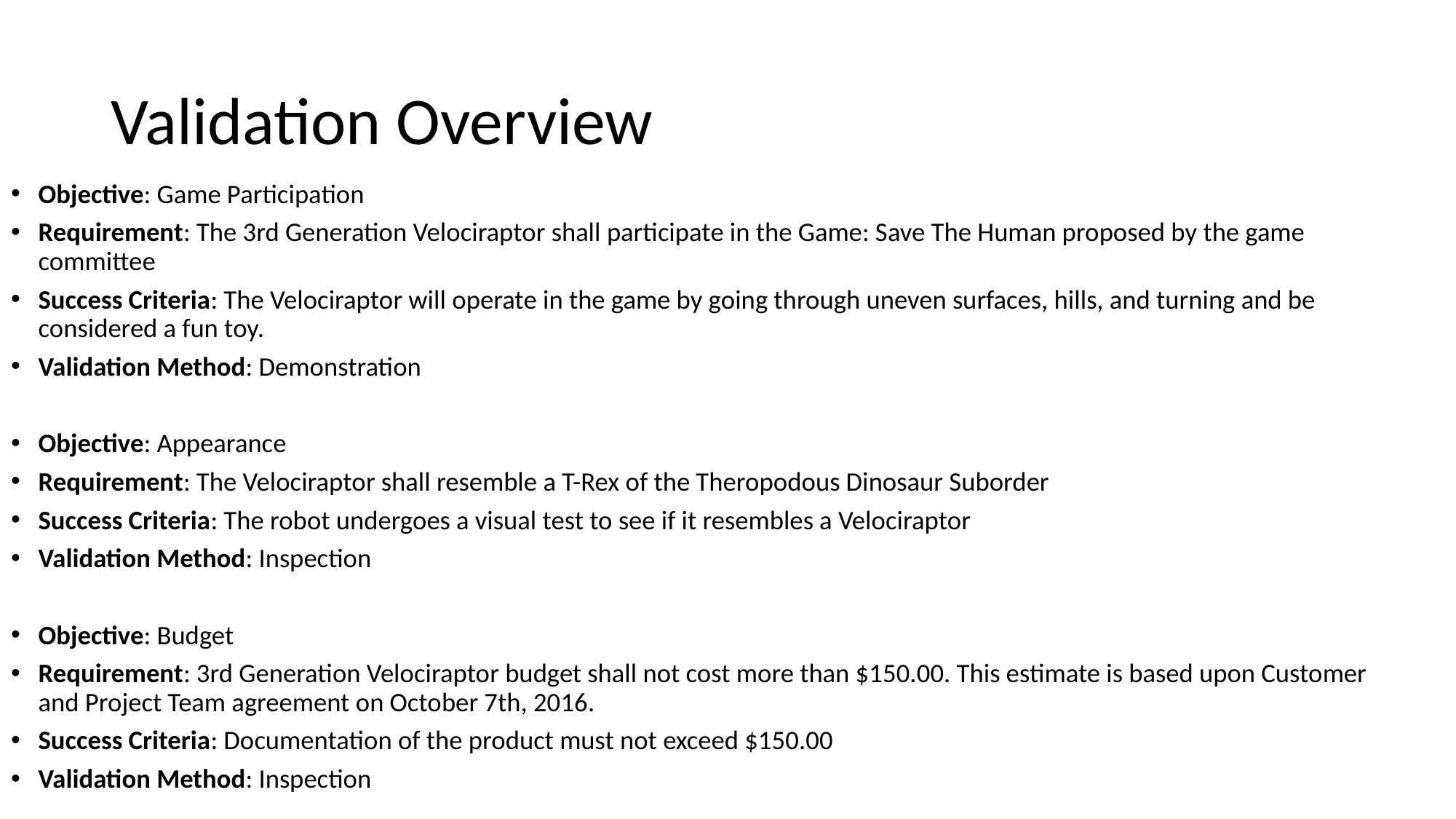

# Validation Overview
Objective: Game Participation
Requirement: The 3rd Generation Velociraptor shall participate in the Game: Save The Human proposed by the game committee
Success Criteria: The Velociraptor will operate in the game by going through uneven surfaces, hills, and turning and be considered a fun toy.
Validation Method: Demonstration

Objective: Appearance
Requirement: The Velociraptor shall resemble a T-Rex of the Theropodous Dinosaur Suborder
Success Criteria: The robot undergoes a visual test to see if it resembles a Velociraptor
Validation Method: Inspection

Objective: Budget
Requirement: 3rd Generation Velociraptor budget shall not cost more than $150.00. This estimate is based upon Customer and Project Team agreement on October 7th, 2016.
Success Criteria: Documentation of the product must not exceed $150.00
Validation Method: Inspection